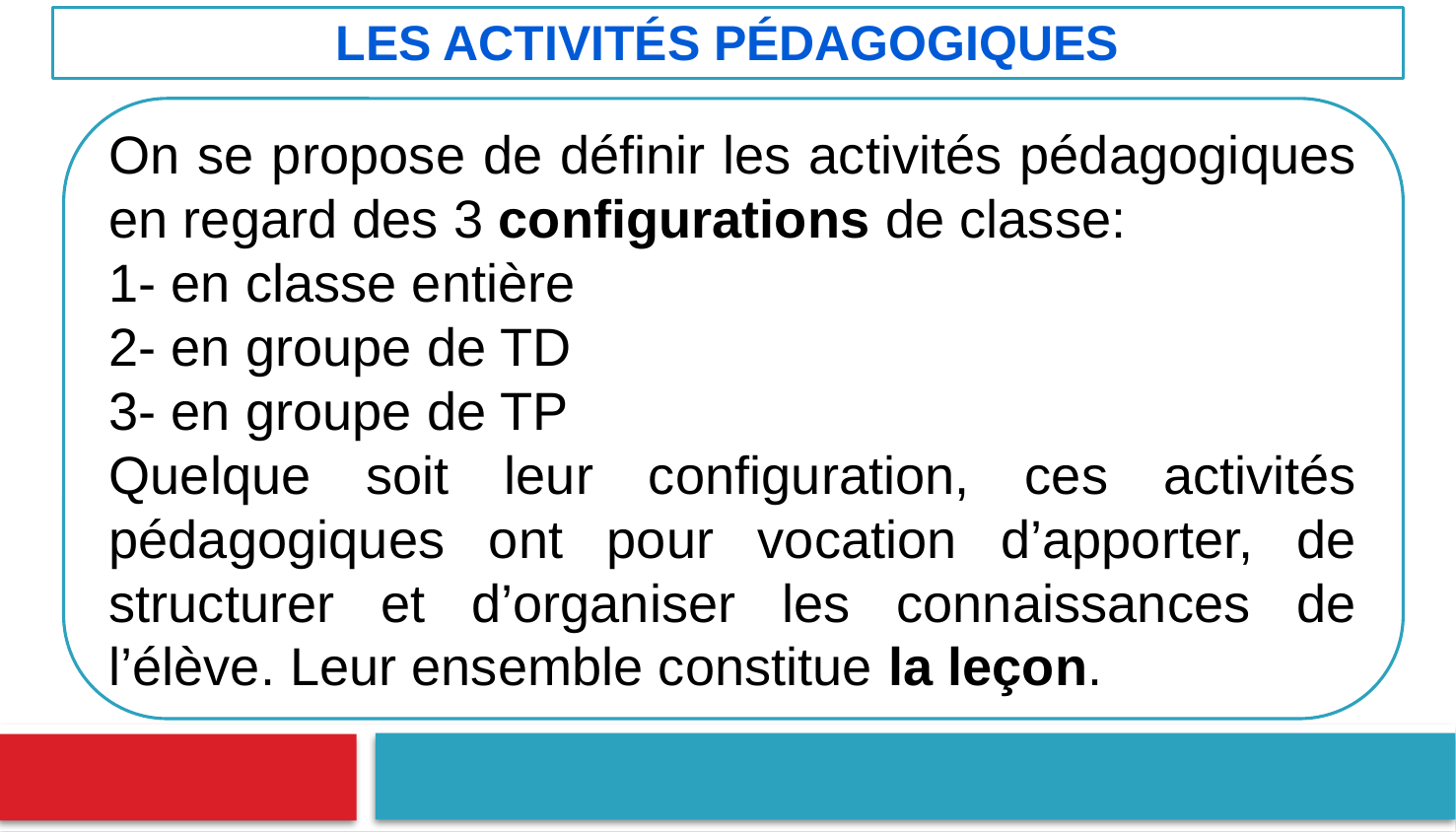

# Les activités pédagogiques

On se propose de définir les activités pédagogiques en regard des 3 configurations de classe:
1- en classe entière
2- en groupe de TD
3- en groupe de TP
Quelque soit leur configuration, ces activités pédagogiques ont pour vocation d’apporter, de structurer et d’organiser les connaissances de l’élève. Leur ensemble constitue la leçon.